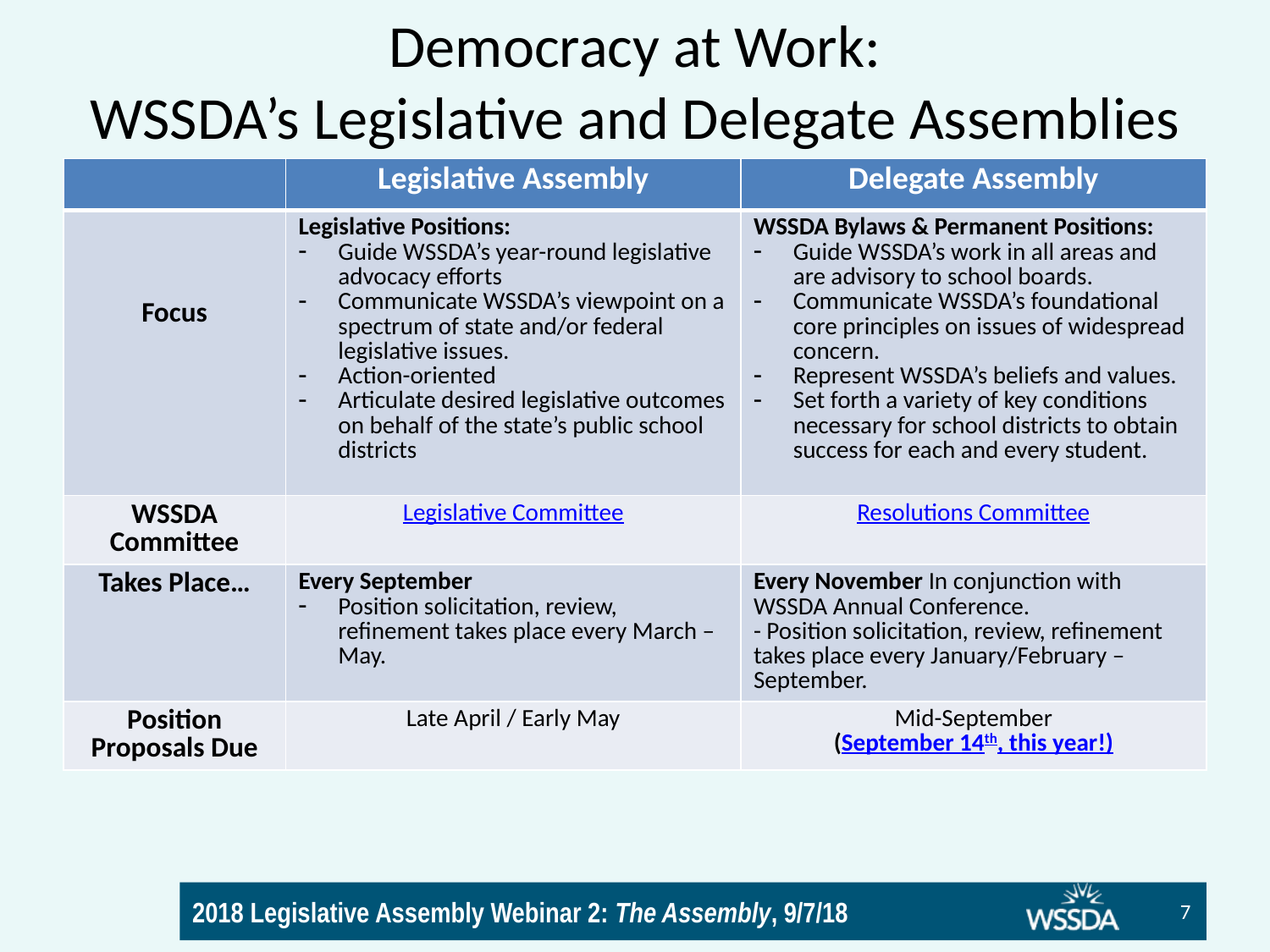

# Democracy at Work: WSSDA’s Legislative and Delegate Assemblies
|  | Legislative Assembly | Delegate Assembly |
| --- | --- | --- |
| Focus | Legislative Positions: Guide WSSDA’s year-round legislative advocacy efforts Communicate WSSDA’s viewpoint on a spectrum of state and/or federal legislative issues. Action-oriented Articulate desired legislative outcomes on behalf of the state’s public school districts | WSSDA Bylaws & Permanent Positions: Guide WSSDA’s work in all areas and are advisory to school boards. Communicate WSSDA’s foundational core principles on issues of widespread concern. Represent WSSDA’s beliefs and values. Set forth a variety of key conditions necessary for school districts to obtain success for each and every student. |
| WSSDA Committee | Legislative Committee | Resolutions Committee |
| Takes Place… | Every September Position solicitation, review, refinement takes place every March – May. | Every November In conjunction with WSSDA Annual Conference. - Position solicitation, review, refinement takes place every January/February – September. |
| Position Proposals Due | Late April / Early May | Mid-September (September 14th, this year!) |
7